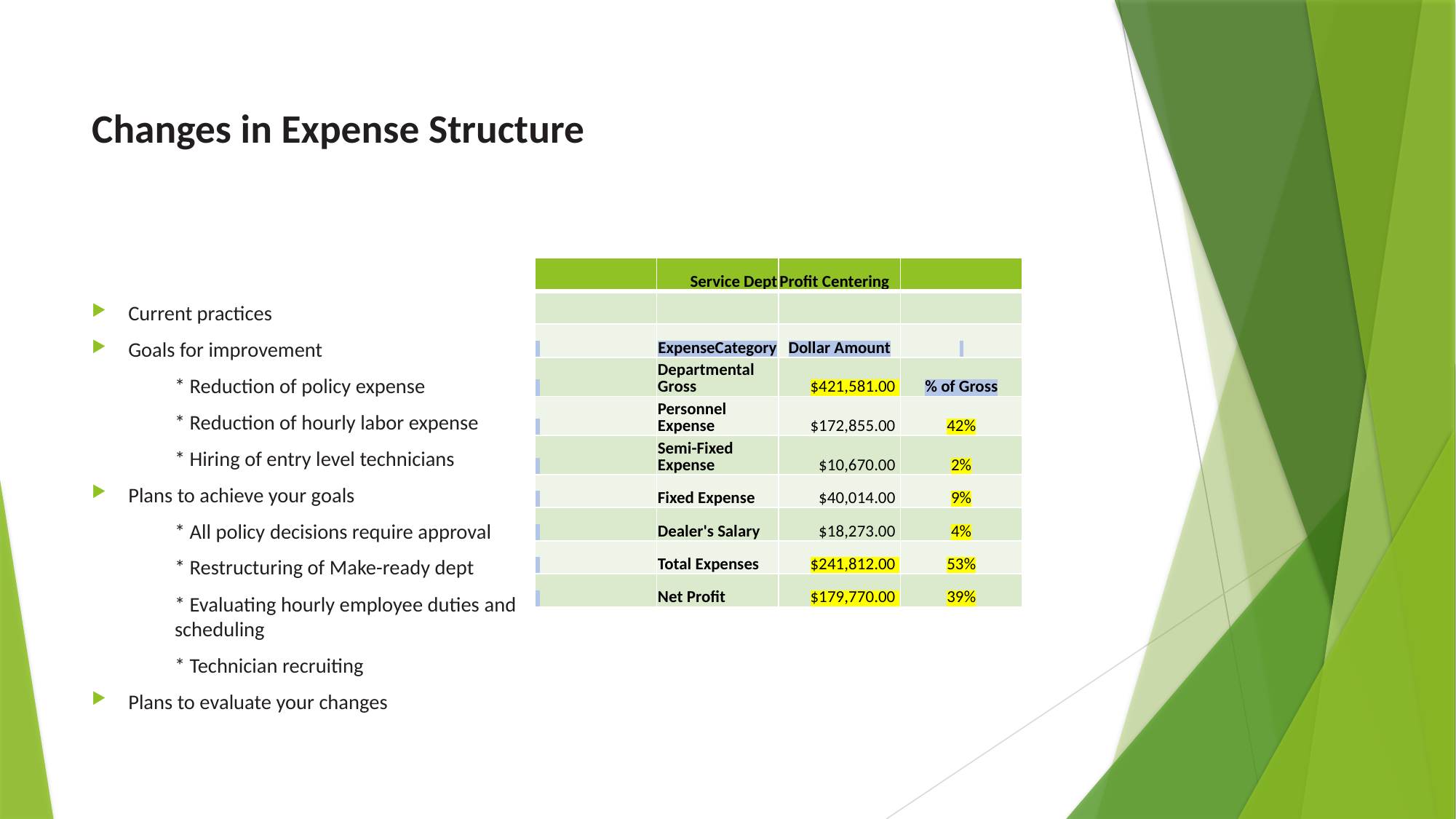

# Changes in Expense Structure

Current practices
Goals for improvement
	* Reduction of policy expense
	* Reduction of hourly labor expense
	* Hiring of entry level technicians
Plans to achieve your goals
	* All policy decisions require approval
	* Restructuring of Make-ready dept
	* Evaluating hourly employee duties and 	scheduling
	* Technician recruiting
Plans to evaluate your changes

|  | Service Dept | Profit Centering |  |
| --- | --- | --- | --- |
|  |  |  |  |
|  | ExpenseCategory | Dollar Amount |  |
|  | Departmental Gross | $421,581.00 | % of Gross |
|  | Personnel Expense | $172,855.00 | 42% |
|  | Semi-Fixed Expense | $10,670.00 | 2% |
|  | Fixed Expense | $40,014.00 | 9% |
|  | Dealer's Salary | $18,273.00 | 4% |
|  | Total Expenses | $241,812.00 | 53% |
|  | Net Profit | $179,770.00 | 39% |